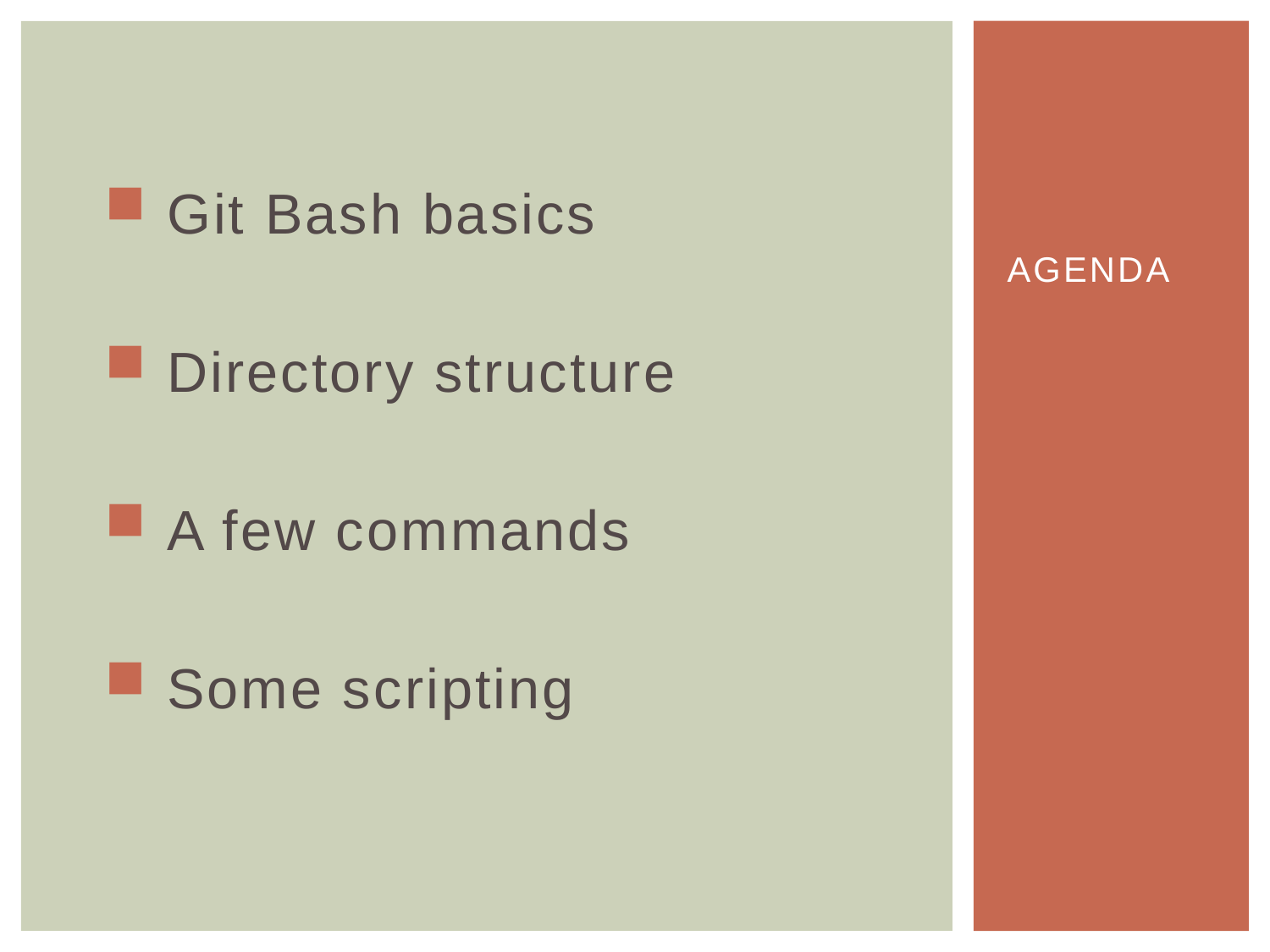

Git Bash basics

 Directory structure

 A few commands

 Some scripting
# Agenda